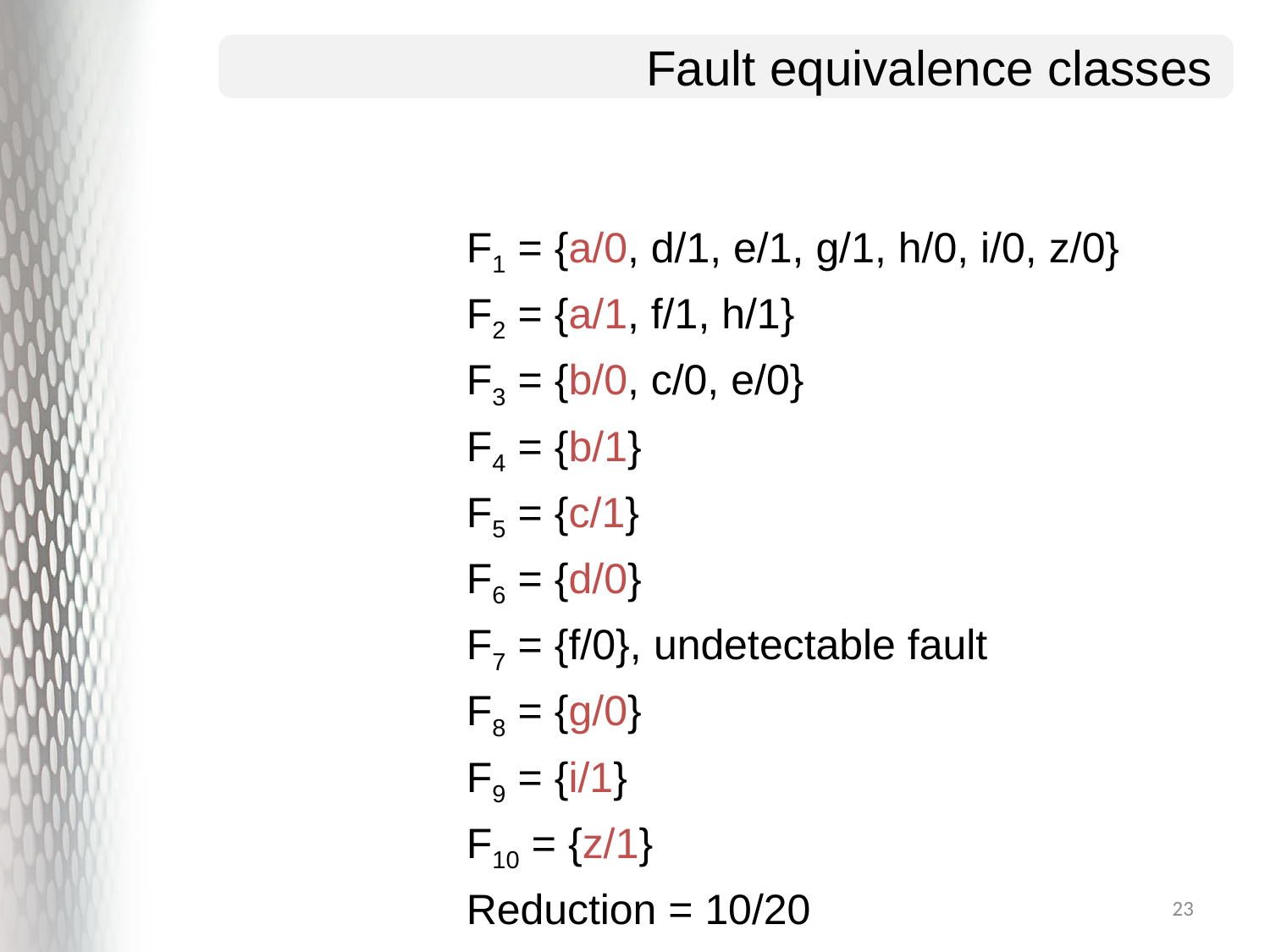

# Fault equivalence classes
F1 = {a/0, d/1, e/1, g/1, h/0, i/0, z/0}
F2 = {a/1, f/1, h/1}
F3 = {b/0, c/0, e/0}
F4 = {b/1}
F5 = {c/1}
F6 = {d/0}
F7 = {f/0}, undetectable fault
F8 = {g/0}
F9 = {i/1}
F10 = {z/1}
Reduction = 10/20

23